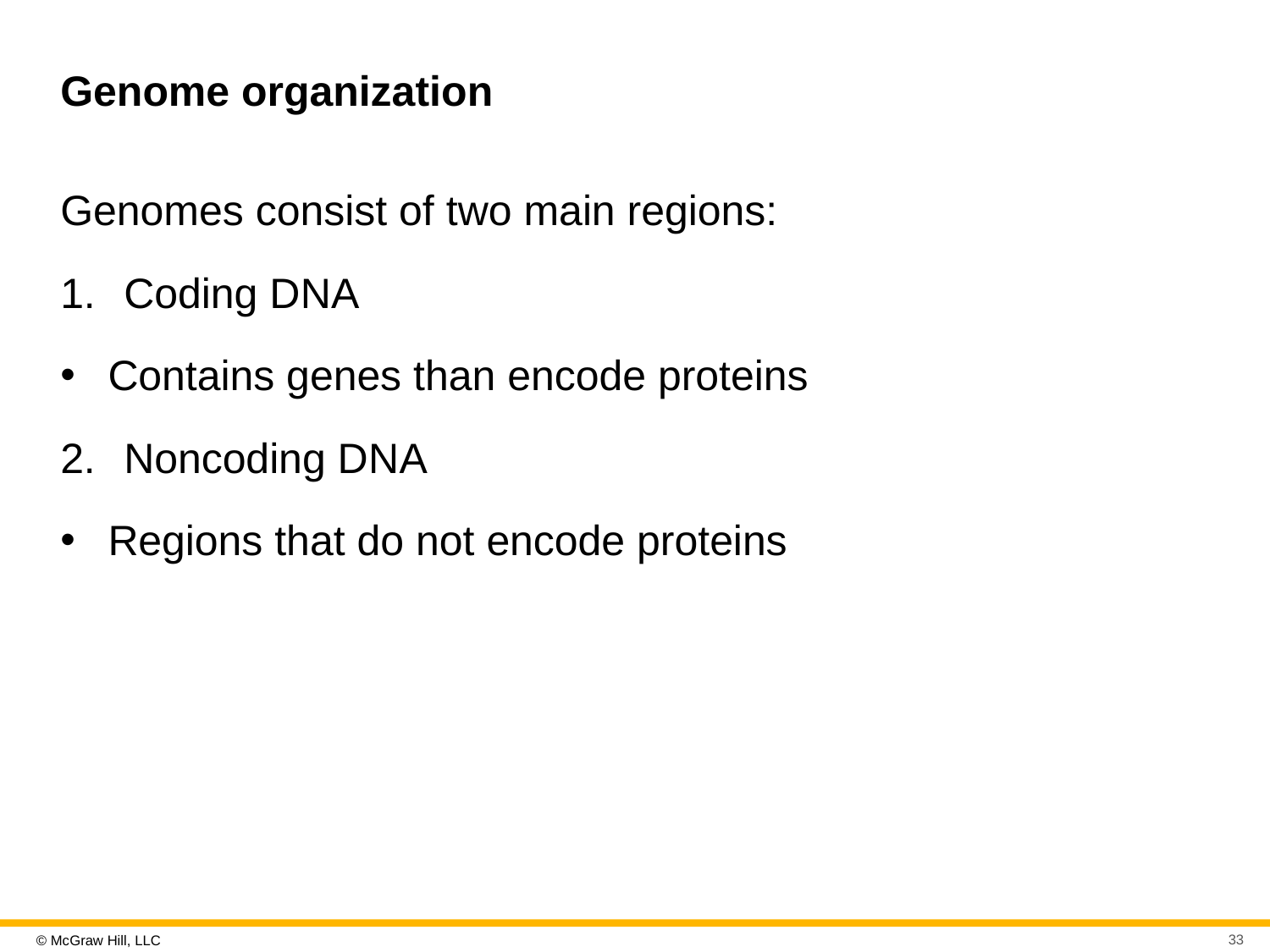

# Genome organization
Genomes consist of two main regions:
Coding D N A
Contains genes than encode proteins
Noncoding D N A
Regions that do not encode proteins
33